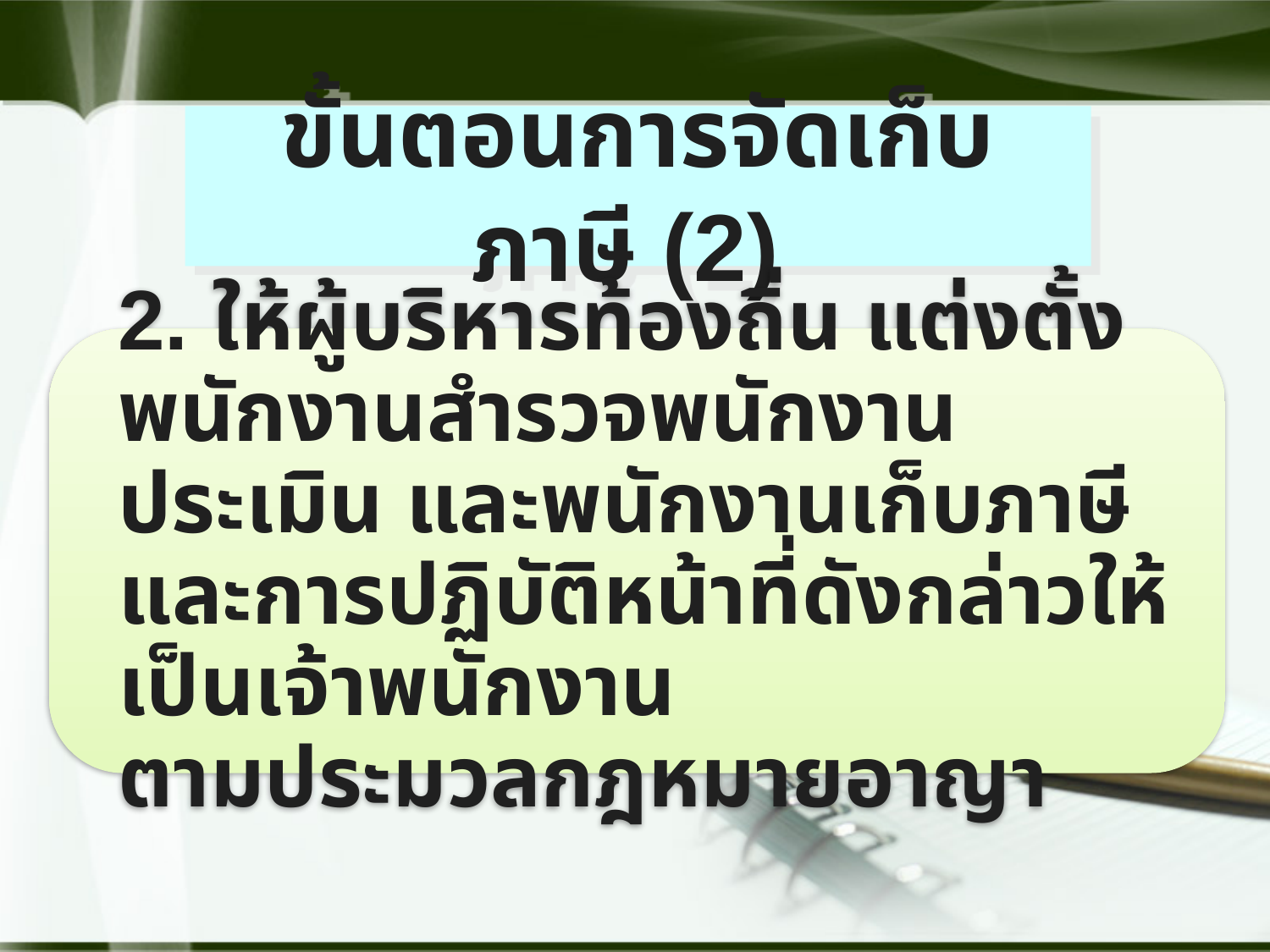

# ขั้นตอนการจัดเก็บภาษี (2)
2. ให้ผู้บริหารท้องถิ่น แต่งตั้งพนักงานสำรวจพนักงานประเมิน และพนักงานเก็บภาษี และการปฏิบัติหน้าที่ดังกล่าวให้เป็นเจ้าพนักงาน
ตามประมวลกฎหมายอาญา